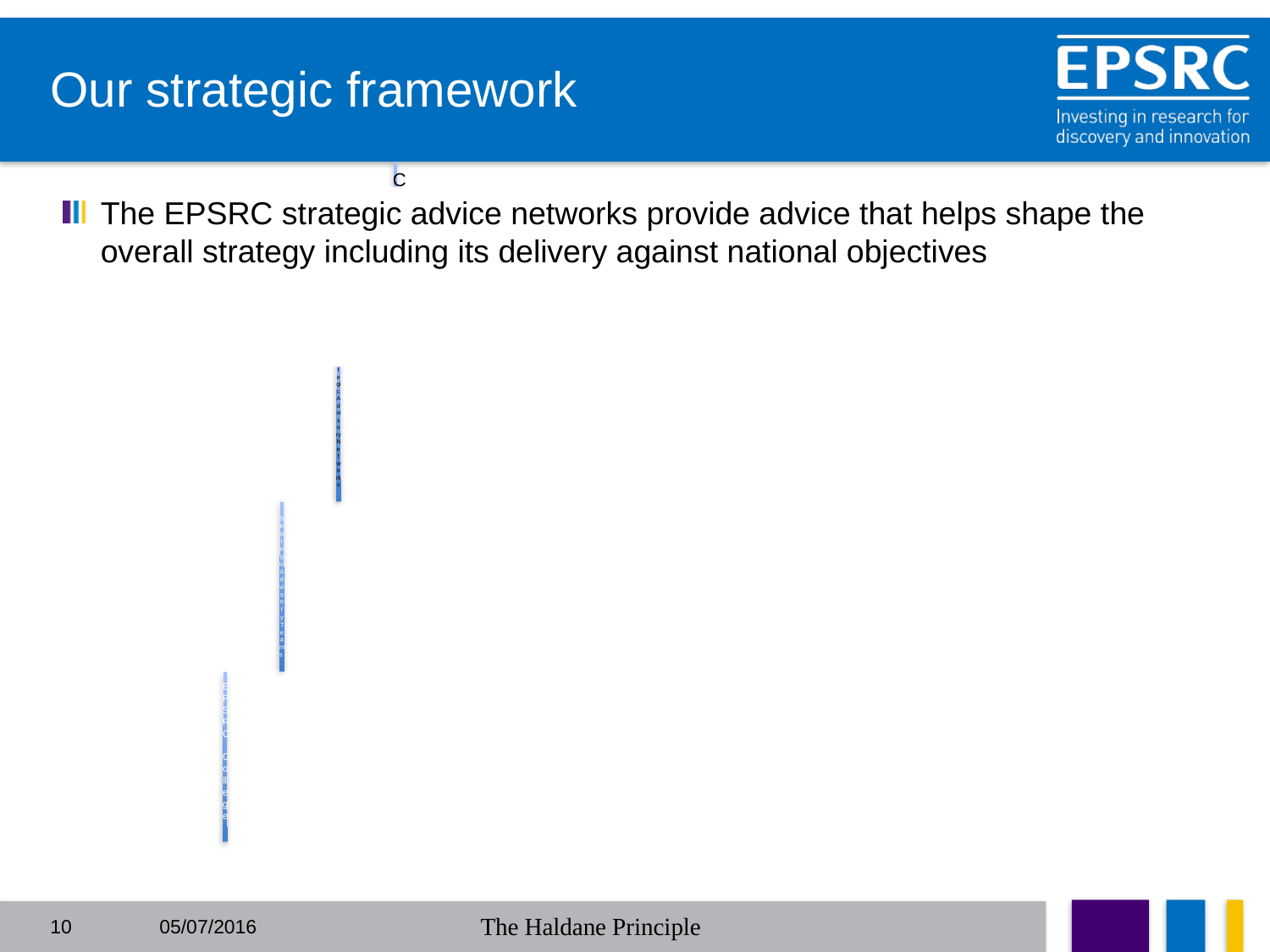

# Our strategic framework
The EPSRC strategic advice networks provide advice that helps shape the overall strategy including its delivery against national objectives

Strategic Advisory Networks
Strategic Advisory Teams
EPSRC College
Council
10
05/07/2016
The Haldane Principle